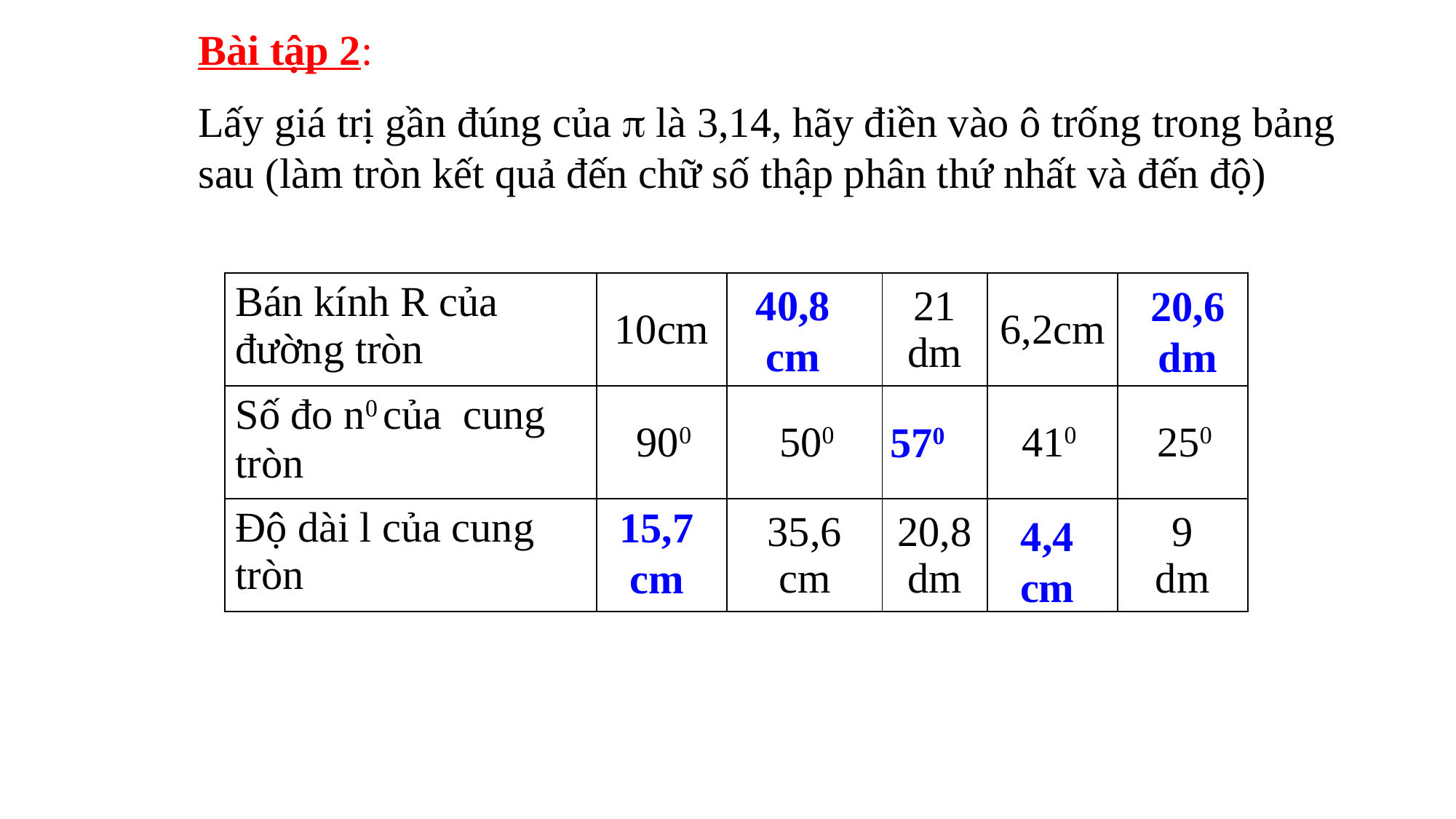

Bài tập 2:
Lấy giá trị gần đúng của π là 3,14, hãy điền vào ô trống trong bảng sau (làm tròn kết quả đến chữ số thập phân thứ nhất và đến độ)
| Bán kính R của đường tròn | 10cm |  | 21 dm | 6,2cm |  |
| --- | --- | --- | --- | --- | --- |
| Số đo n0 của cung tròn | 900 | 500 |  | 410 | 250 |
| Độ dài l của cung tròn |  | 35,6 cm | 20,8 dm |  | 9 dm |
40,8
cm
20,6
dm
570
15,7
cm
4,4
cm